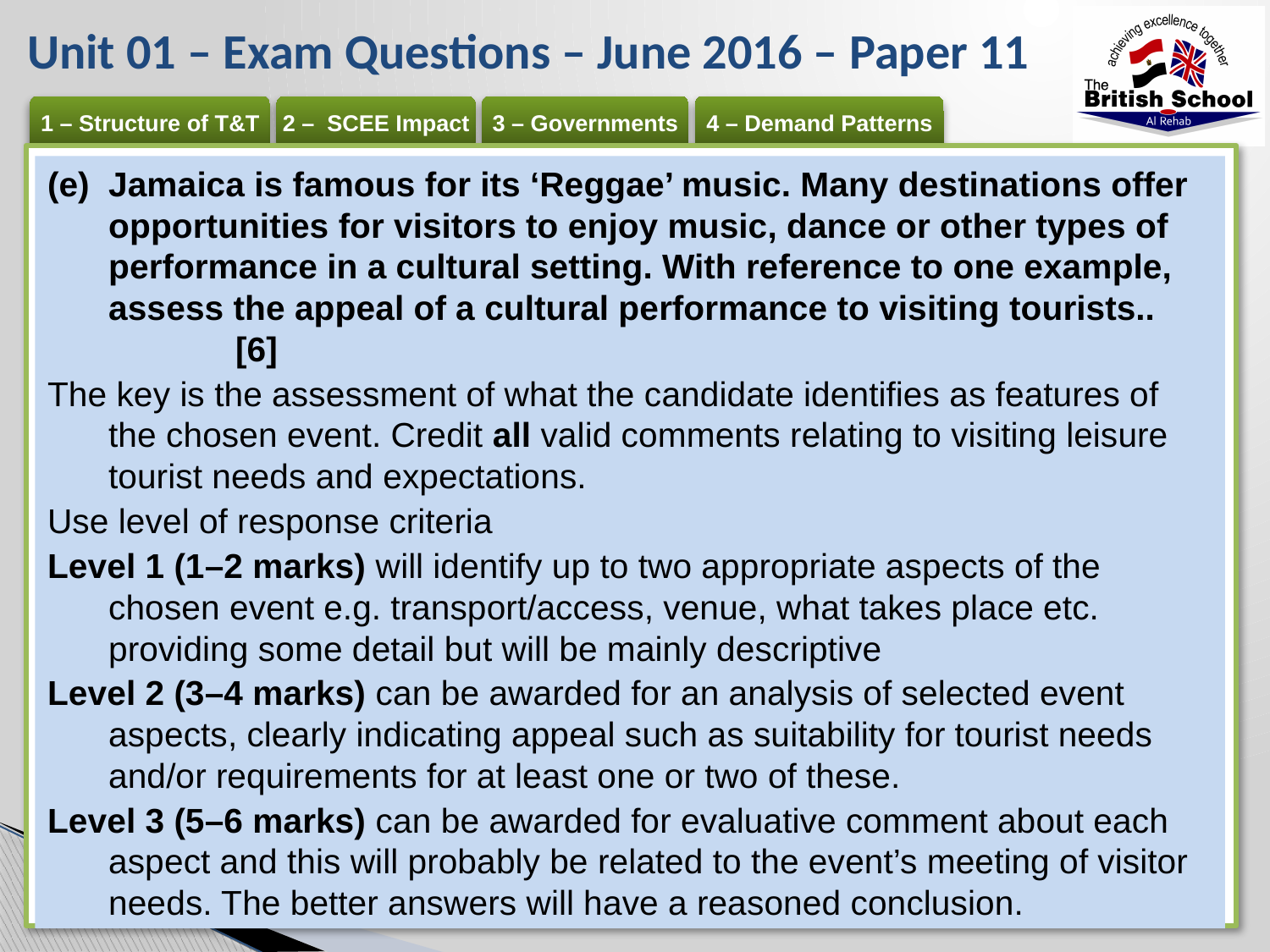

# Unit 01 – Exam Questions – June 2016 – Paper 11
(e) 	Jamaica is famous for its ‘Reggae’ music. Many destinations offer opportunities for visitors to enjoy music, dance or other types of performance in a cultural setting. With reference to one example, assess the appeal of a cultural performance to visiting tourists..	[6]
The key is the assessment of what the candidate identifies as features of the chosen event. Credit all valid comments relating to visiting leisure tourist needs and expectations.
Use level of response criteria
Level 1 (1–2 marks) will identify up to two appropriate aspects of the chosen event e.g. transport/access, venue, what takes place etc. providing some detail but will be mainly descriptive
Level 2 (3–4 marks) can be awarded for an analysis of selected event aspects, clearly indicating appeal such as suitability for tourist needs and/or requirements for at least one or two of these.
Level 3 (5–6 marks) can be awarded for evaluative comment about each aspect and this will probably be related to the event’s meeting of visitor needs. The better answers will have a reasoned conclusion.